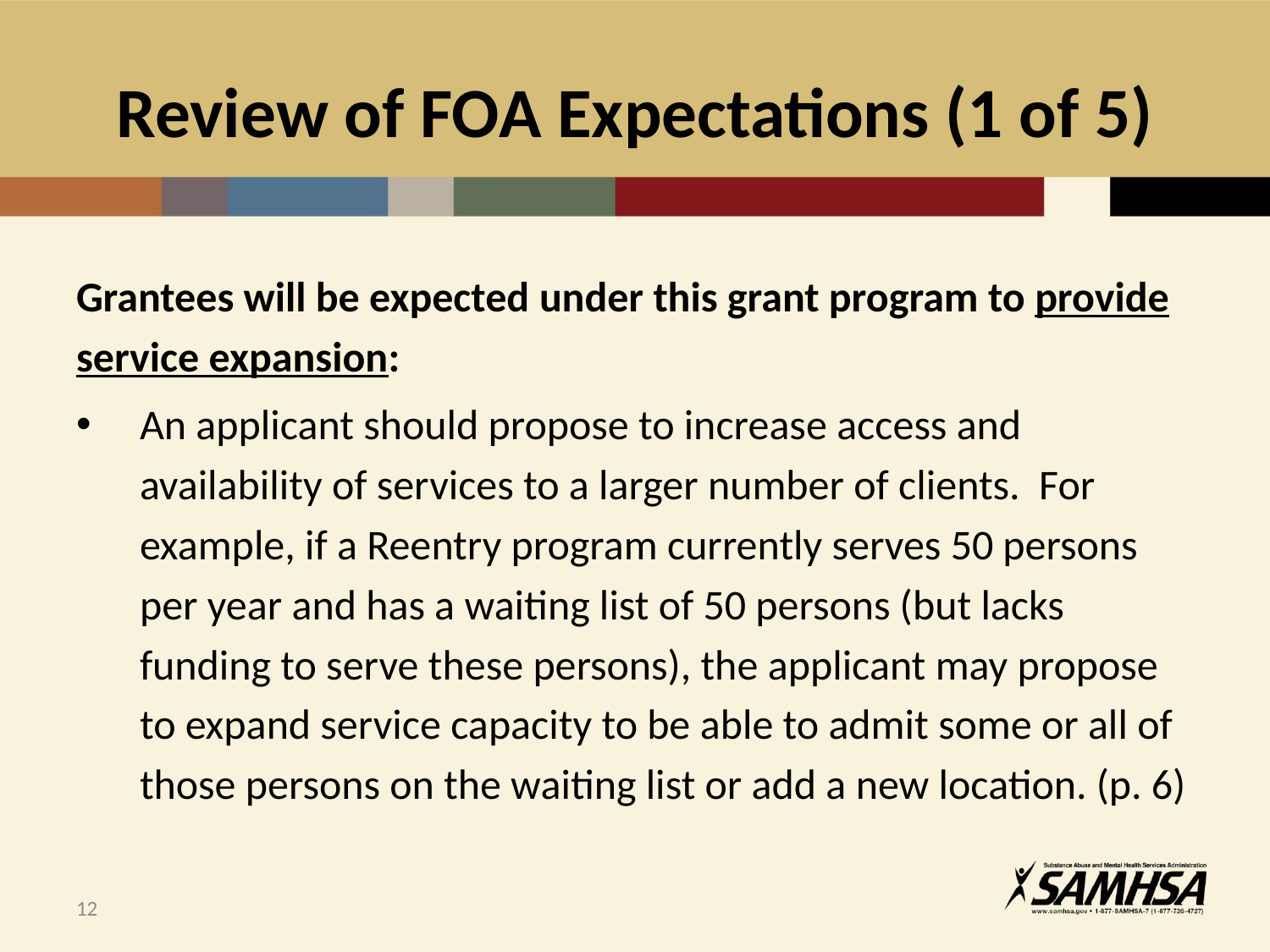

# Review of FOA Expectations (1 of 5)
Grantees will be expected under this grant program to provide service expansion:
An applicant should propose to increase access and availability of services to a larger number of clients.  For example, if a Reentry program currently serves 50 persons per year and has a waiting list of 50 persons (but lacks funding to serve these persons), the applicant may propose to expand service capacity to be able to admit some or all of those persons on the waiting list or add a new location. (p. 6)

12